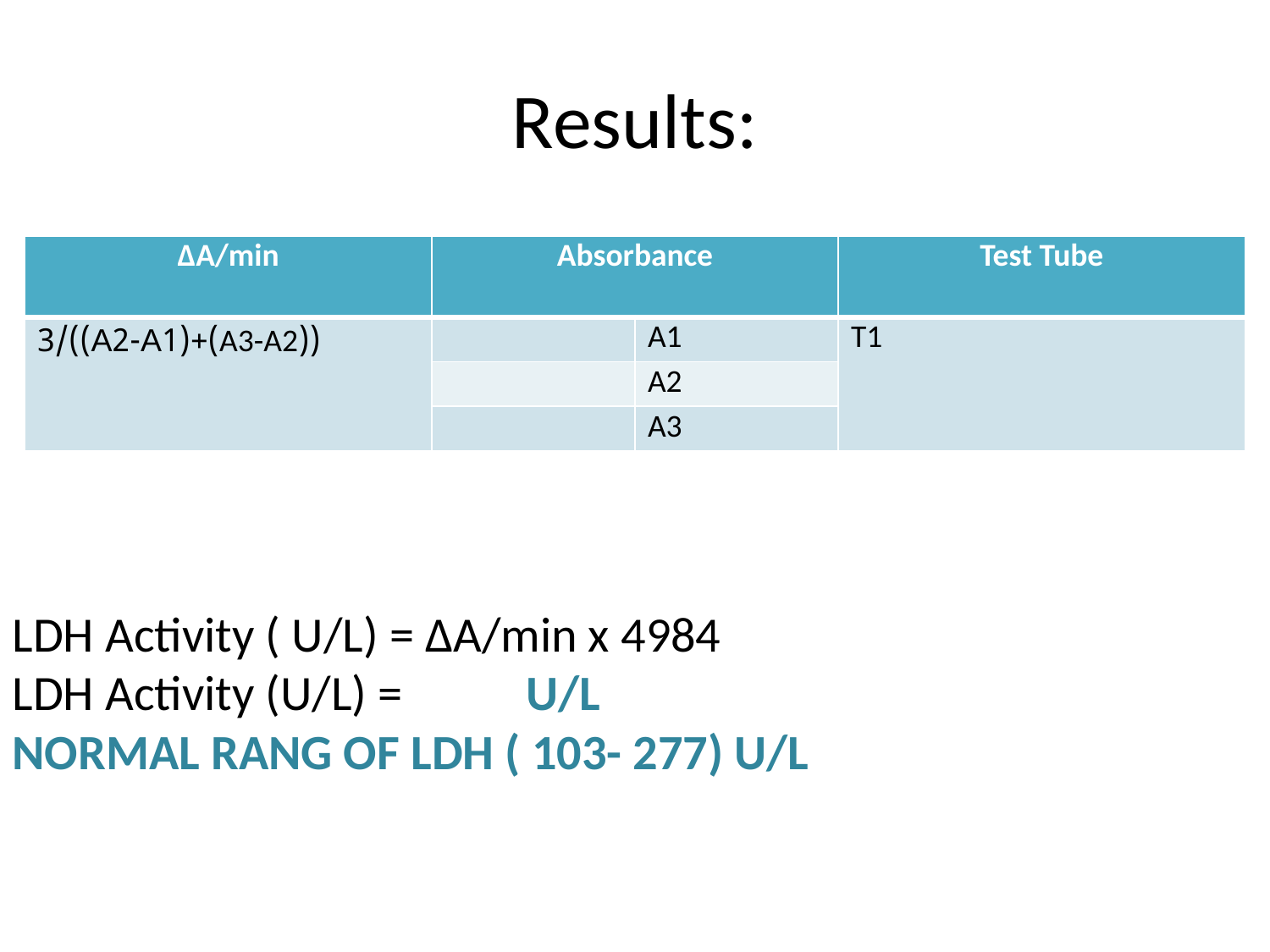

# Results:
| ΔA/min | Absorbance |  | Test Tube |
| --- | --- | --- | --- |
| ((A3-A2)+(A2-A1))/3 |  | A1 | T1 |
|  |  | A2 |  |
|  |  | A3 |  |
LDH Activity ( U/L) = ΔA/min x 4984
LDH Activity (U/L) =           U/L
NORMAL RANG OF LDH ( 103- 277) U/L